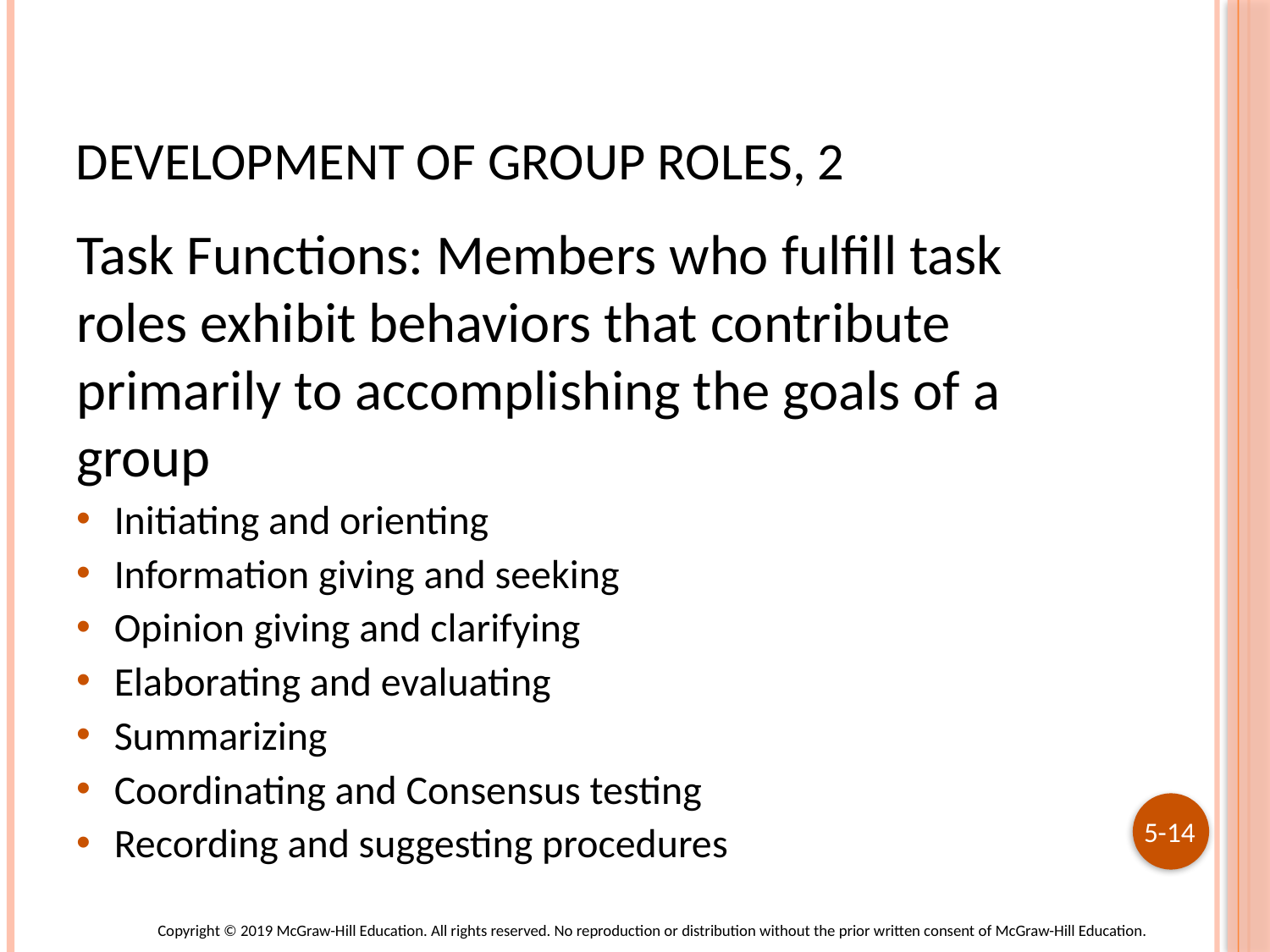

# Development of Group Roles, 2
Task Functions: Members who fulfill task roles exhibit behaviors that contribute primarily to accomplishing the goals of a group
Initiating and orienting
Information giving and seeking
Opinion giving and clarifying
Elaborating and evaluating
Summarizing
Coordinating and Consensus testing
Recording and suggesting procedures